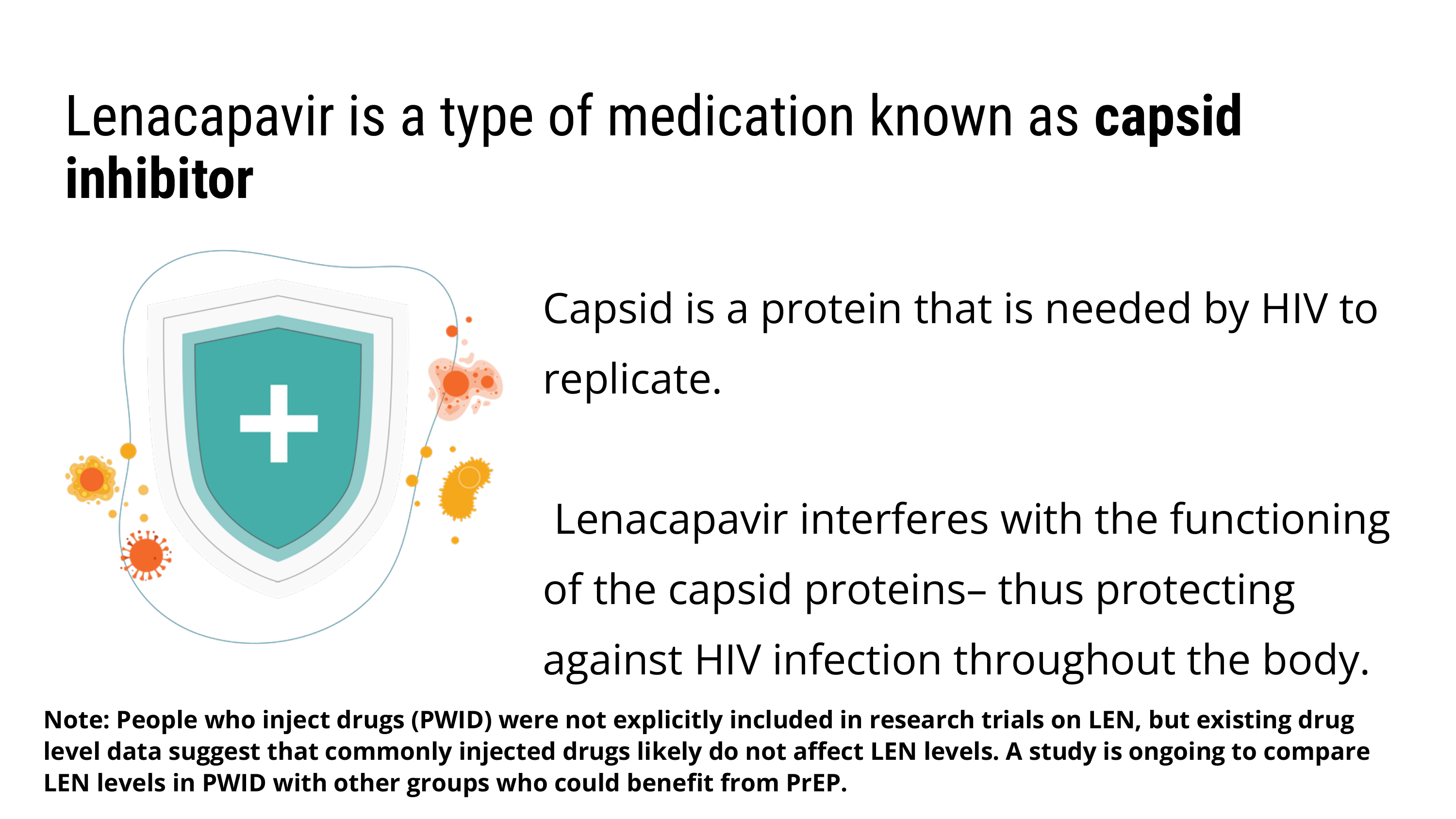

Lenacapavir is a type of medication known as capsid inhibitor

Capsid is a protein that is needed by HIV to replicate.

 Lenacapavir interferes with the functioning of the capsid proteins– thus protecting against HIV infection throughout the body.
Note: People who inject drugs (PWID) were not explicitly included in research trials on LEN, but existing drug level data suggest that commonly injected drugs likely do not affect LEN levels. A study is ongoing to compare LEN levels in PWID with other groups who could benefit from PrEP.